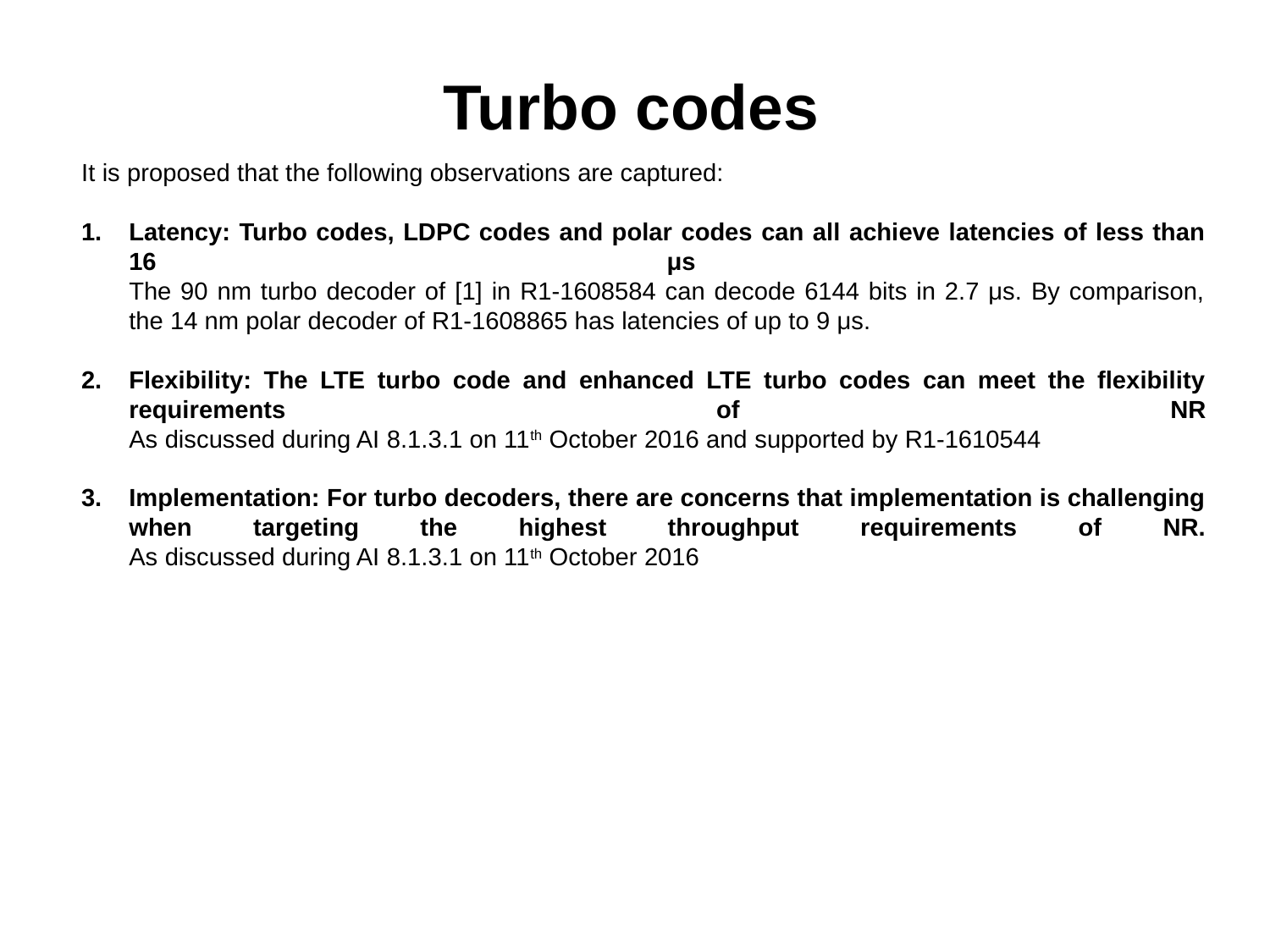

# Turbo codes
It is proposed that the following observations are captured:

Latency: Turbo codes, LDPC codes and polar codes can all achieve latencies of less than
16 μs
The 90 nm turbo decoder of [1] in R1-1608584 can decode 6144 bits in 2.7 μs. By comparison, the 14 nm polar decoder of R1-1608865 has latencies of up to 9 μs.

Flexibility: The LTE turbo code and enhanced LTE turbo codes can meet the flexibility requirements of NR
As discussed during AI 8.1.3.1 on 11th October 2016 and supported by R1-1610544

Implementation: For turbo decoders, there are concerns that implementation is challenging when targeting the highest throughput requirements of NR.
As discussed during AI 8.1.3.1 on 11th October 2016